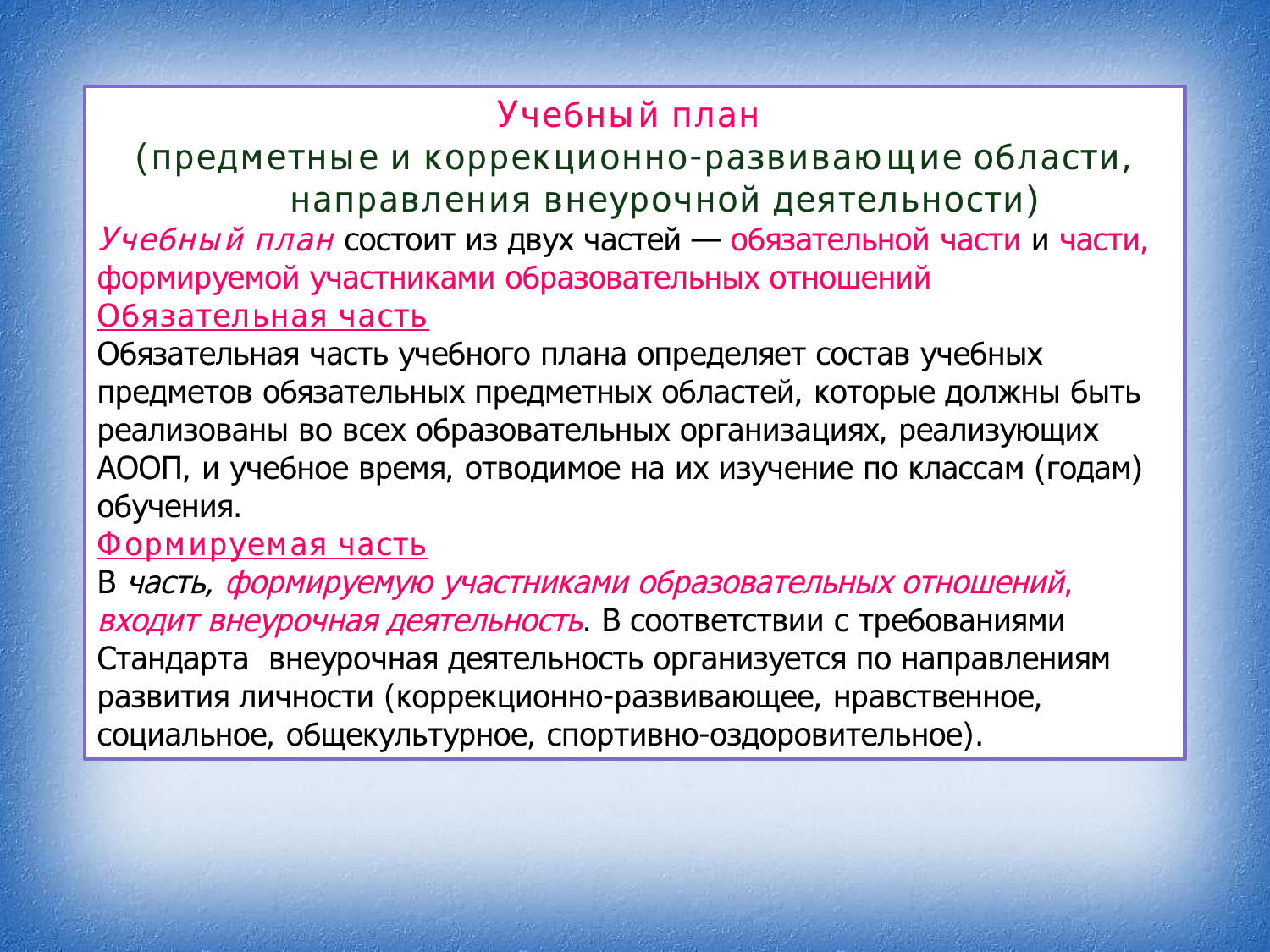

Учебный план
(предметные и коррекционно-развивающие области, направления внеурочной деятельности)
Учебный план состоит из двух частей — обязательной части и части,
формируемой участниками образовательных отношений
Обязательная часть
Обязательная часть учебного плана определяет состав учебных
предметов обязательных предметных областей, которые должны быть
реализованы во всех образовательных организациях, реализующих АООП, и учебное время, отводимое на их изучение по классам (годам) обучения.
Формируемая часть
В часть, формируемую участниками образовательных отношений,
входит внеурочная деятельность. В соответствии с требованиями Стандарта  внеурочная деятельность организуется по направлениям развития личности (коррекционно-развивающее, нравственное, социальное, общекультурное, спортивно-оздоровительное).